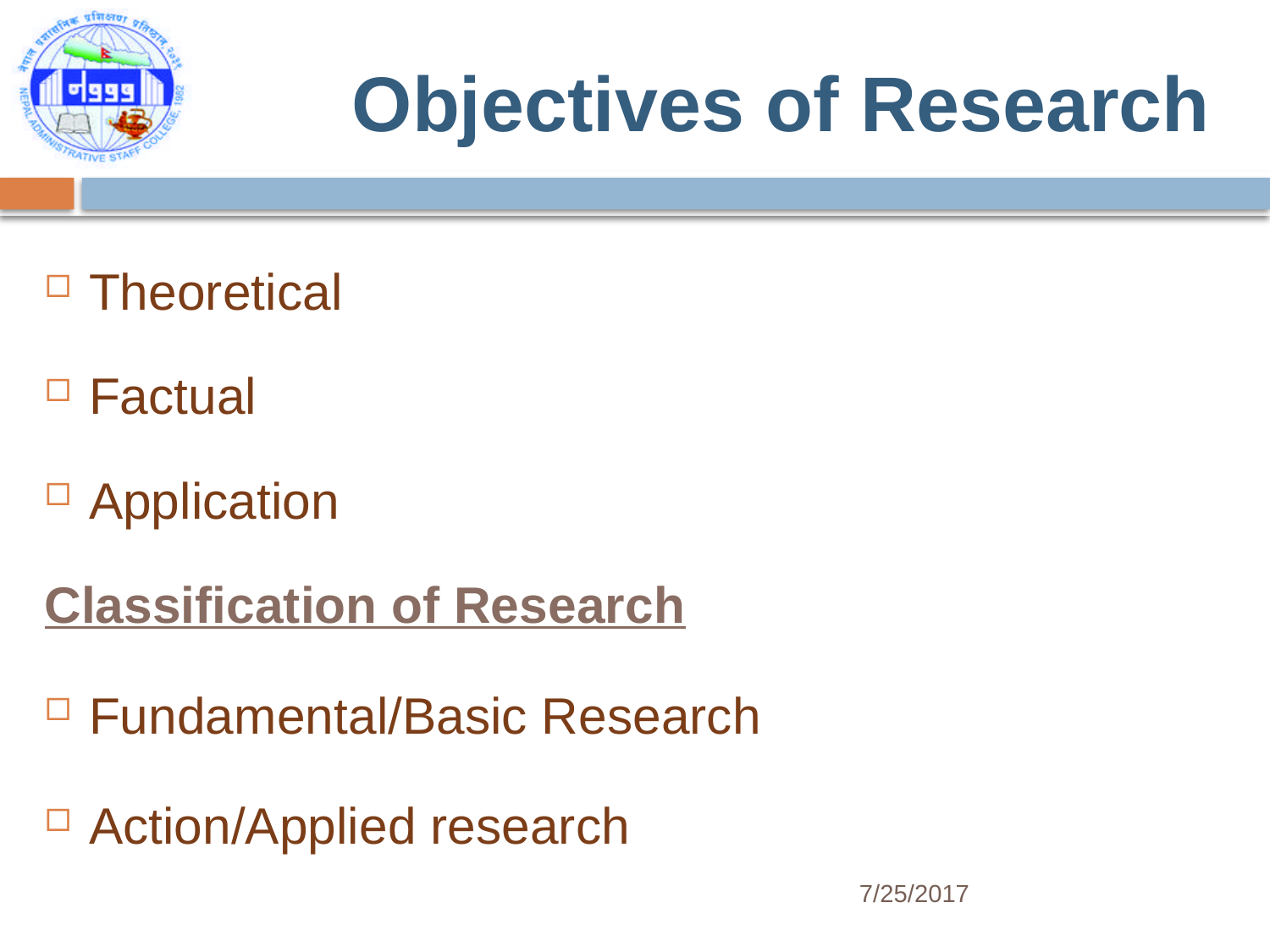

# Objectives of Research
Theoretical
Factual
Application
Classification of Research
Fundamental/Basic Research
Action/Applied research

7/25/2017